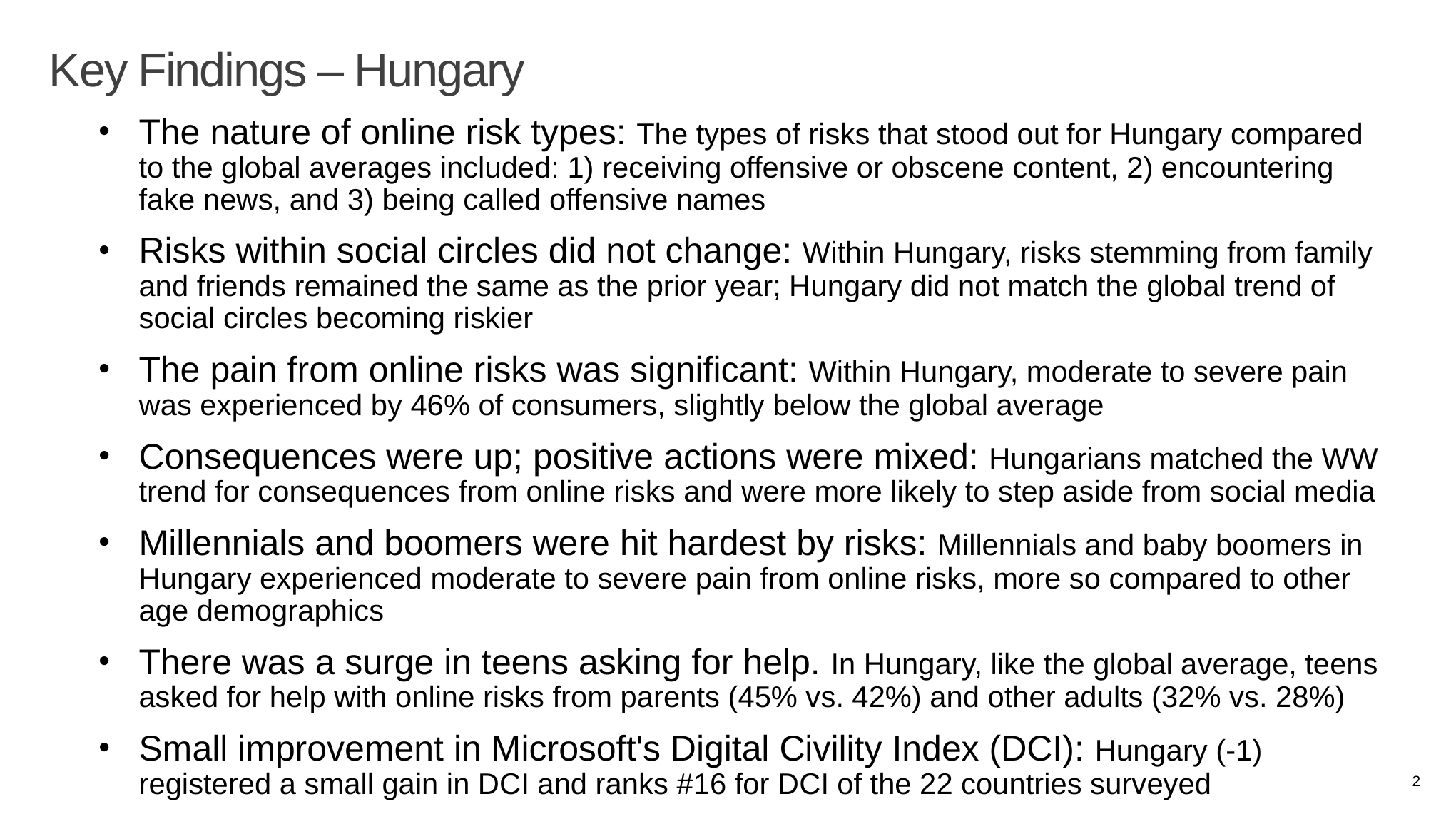

# Key Findings – Hungary
The nature of online risk types: The types of risks that stood out for Hungary compared to the global averages included: 1) receiving offensive or obscene content, 2) encountering fake news, and 3) being called offensive names
Risks within social circles did not change: Within Hungary, risks stemming from family and friends remained the same as the prior year; Hungary did not match the global trend of social circles becoming riskier
The pain from online risks was significant: Within Hungary, moderate to severe pain was experienced by 46% of consumers, slightly below the global average
Consequences were up; positive actions were mixed: Hungarians matched the WW trend for consequences from online risks and were more likely to step aside from social media
Millennials and boomers were hit hardest by risks: Millennials and baby boomers in Hungary experienced moderate to severe pain from online risks, more so compared to other age demographics
There was a surge in teens asking for help. In Hungary, like the global average, teens asked for help with online risks from parents (45% vs. 42%) and other adults (32% vs. 28%)
Small improvement in Microsoft's Digital Civility Index (DCI): Hungary (-1) registered a small gain in DCI and ranks #16 for DCI of the 22 countries surveyed

2